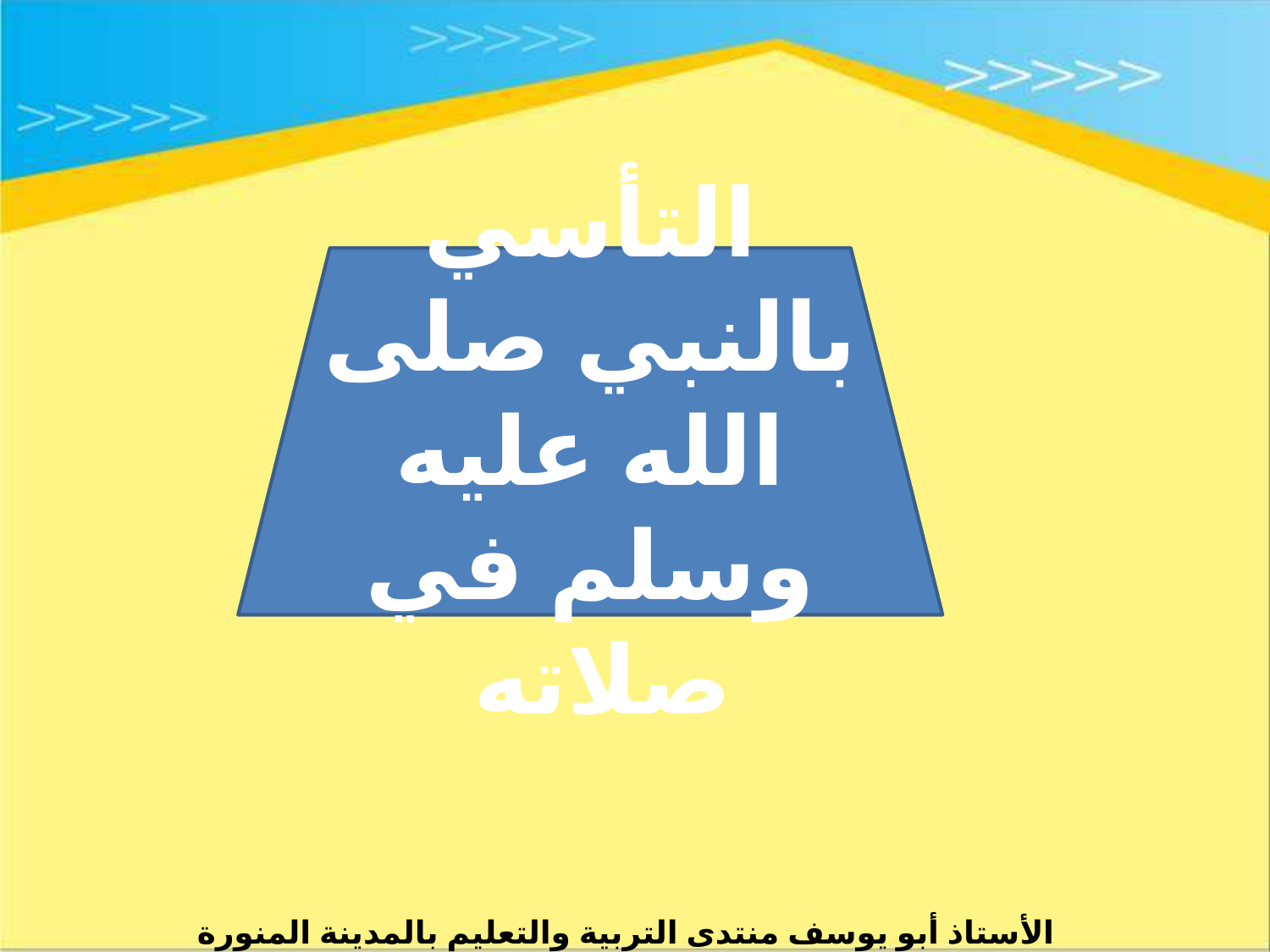

التأسي بالنبي صلى الله عليه وسلم في صلاته
الأستاذ أبو يوسف منتدى التربية والتعليم بالمدينة المنورة